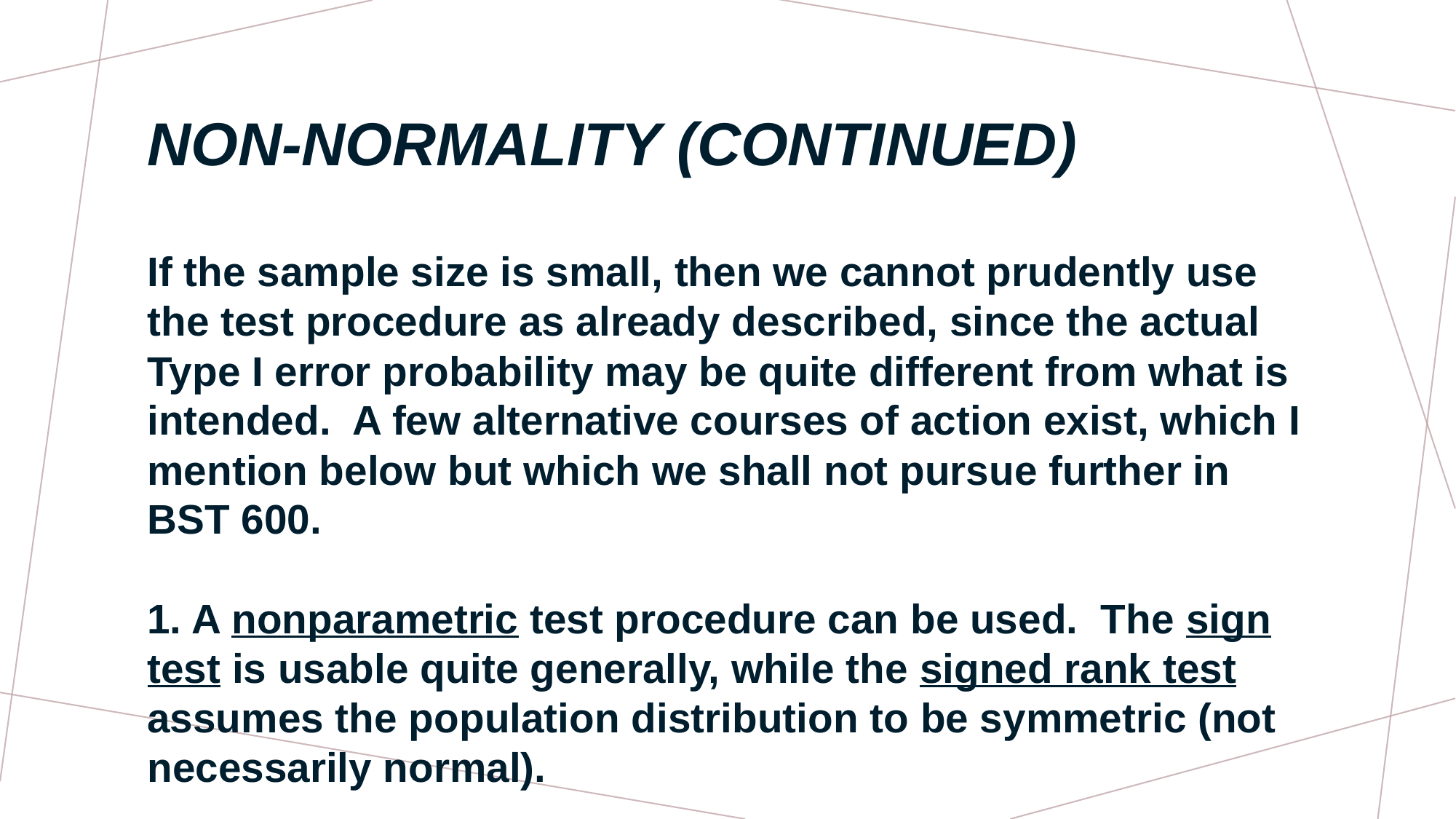

# NON-NORMALITY (CONTINUED)
If the sample size is small, then we cannot prudently use the test procedure as already described, since the actual Type I error probability may be quite different from what is intended.  A few alternative courses of action exist, which I mention below but which we shall not pursue further in BST 600.

1. A nonparametric test procedure can be used.  The sign test is usable quite generally, while the signed rank test assumes the population distribution to be symmetric (not necessarily normal).